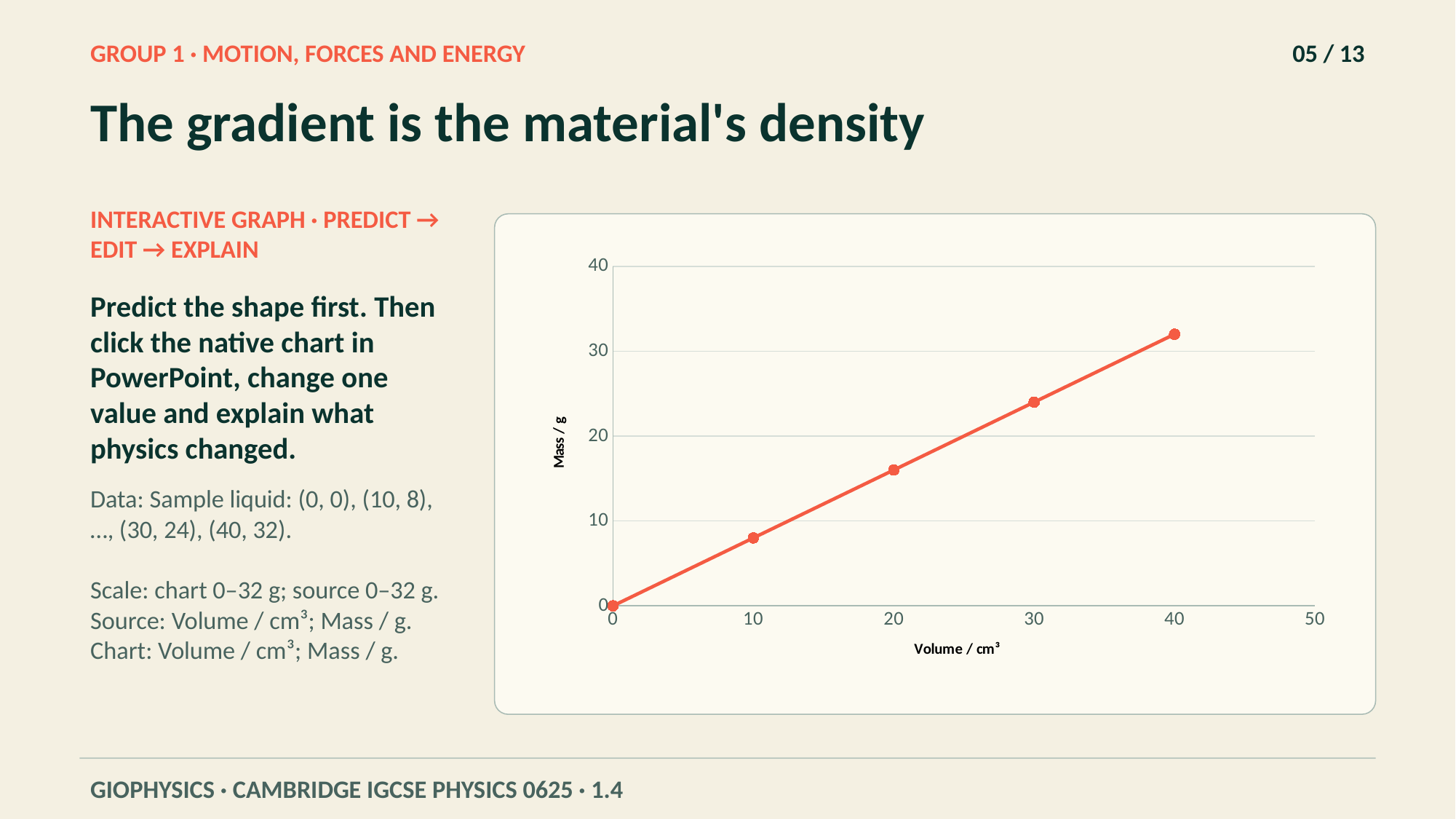

GROUP 1 · MOTION, FORCES AND ENERGY
05 / 13
The gradient is the material's density
INTERACTIVE GRAPH · PREDICT → EDIT → EXPLAIN

### Chart

| Category |  |
|---|---|
Predict the shape first. Then click the native chart in PowerPoint, change one value and explain what physics changed.
Data: Sample liquid: (0, 0), (10, 8), …, (30, 24), (40, 32).
Scale: chart 0–32 g; source 0–32 g. Source: Volume / cm³; Mass / g. Chart: Volume / cm³; Mass / g.

GIOPHYSICS · CAMBRIDGE IGCSE PHYSICS 0625 · 1.4